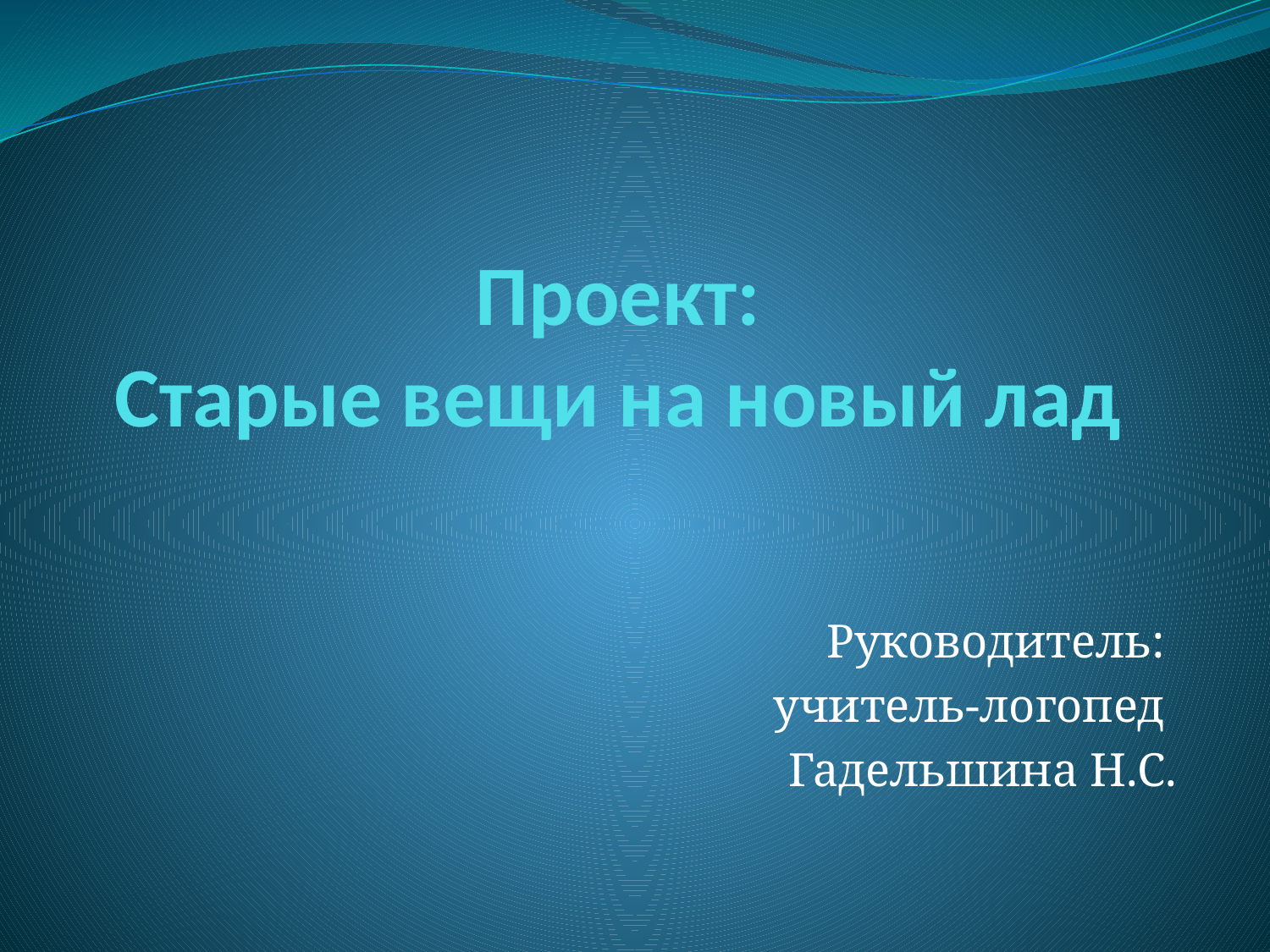

# Проект: Старые вещи на новый лад
Руководитель:
учитель-логопед
Гадельшина Н.С.